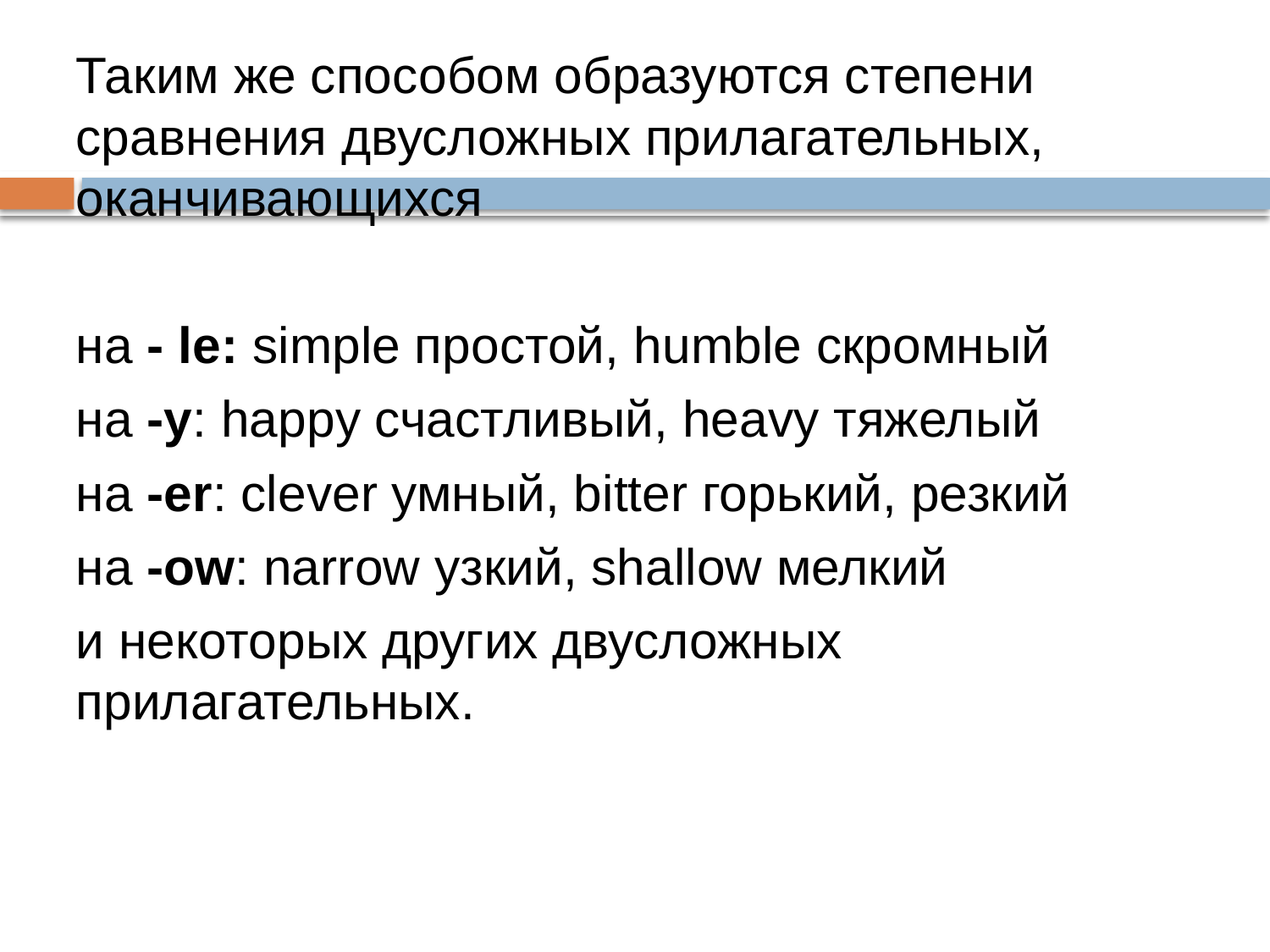

Таким же способом образуются степени сравнения двусложных прилагательных, оканчивающихся

на - lе: simple простой, humble скромный
на -у: happy счастливый, heavy тяжелый
на -еr: clever умный, bitter горький, резкий
на -ow: narrow узкий, shallow мелкий
и некоторых других двусложных прилагательных.